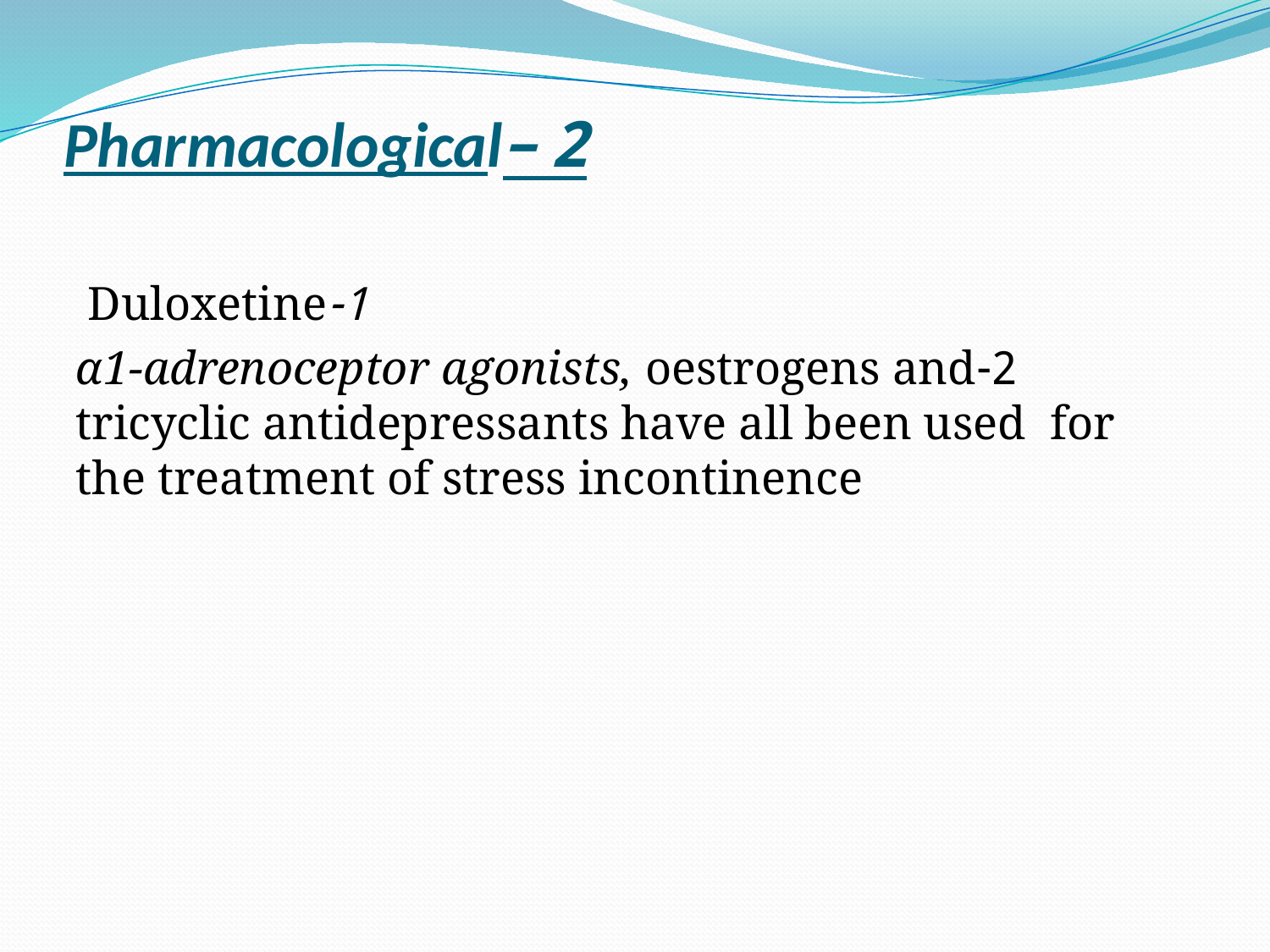

# 2 –Pharmacological
1-Duloxetine
2-α1-adrenoceptor agonists, oestrogens and tricyclic antidepressants have all been used  for the treatment of stress incontinence